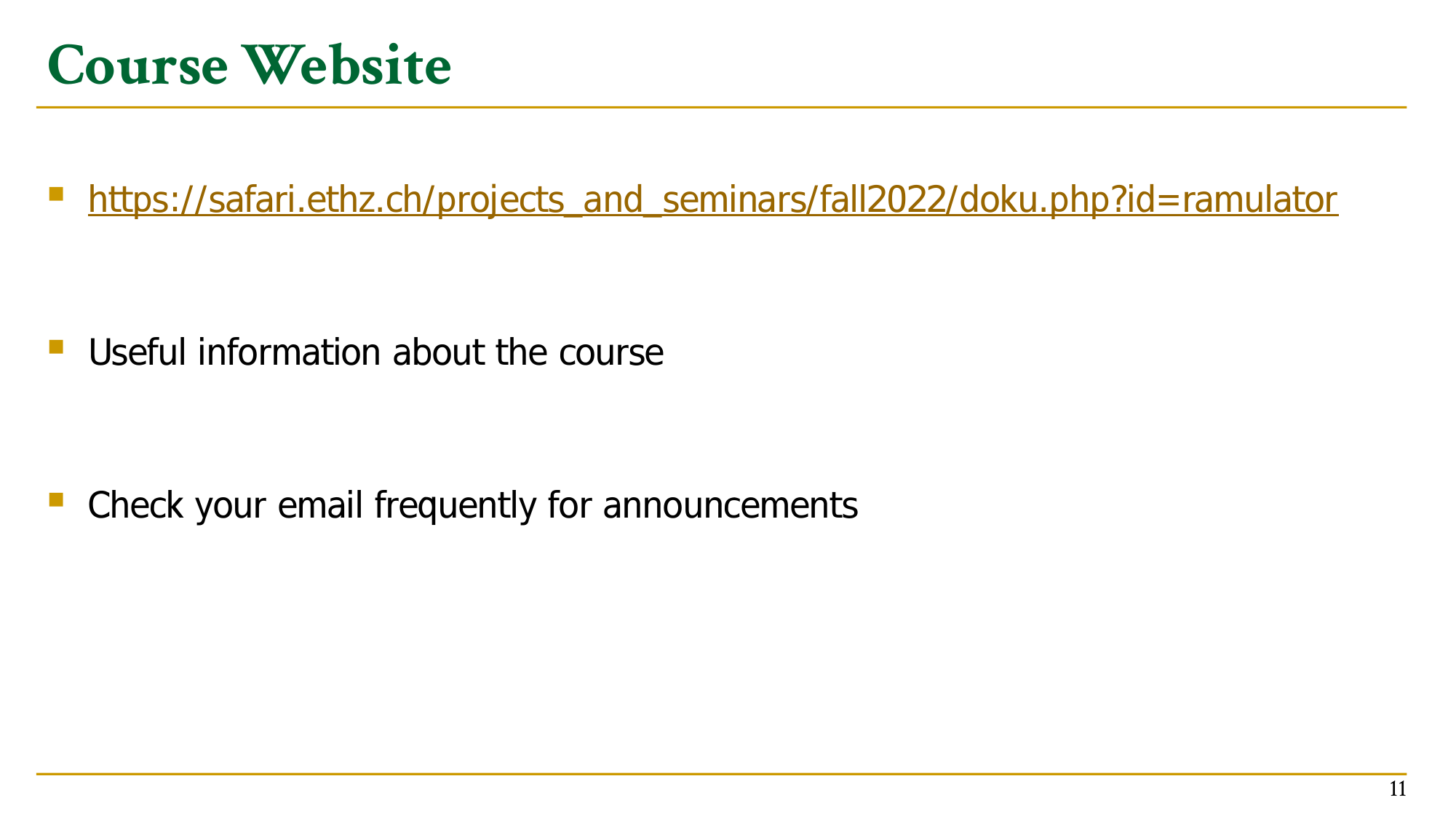

# Course Website

https://safari.ethz.ch/projects_and_seminars/fall2022/doku.php?id=ramulator

Useful information about the course

Check your email frequently for announcements

11